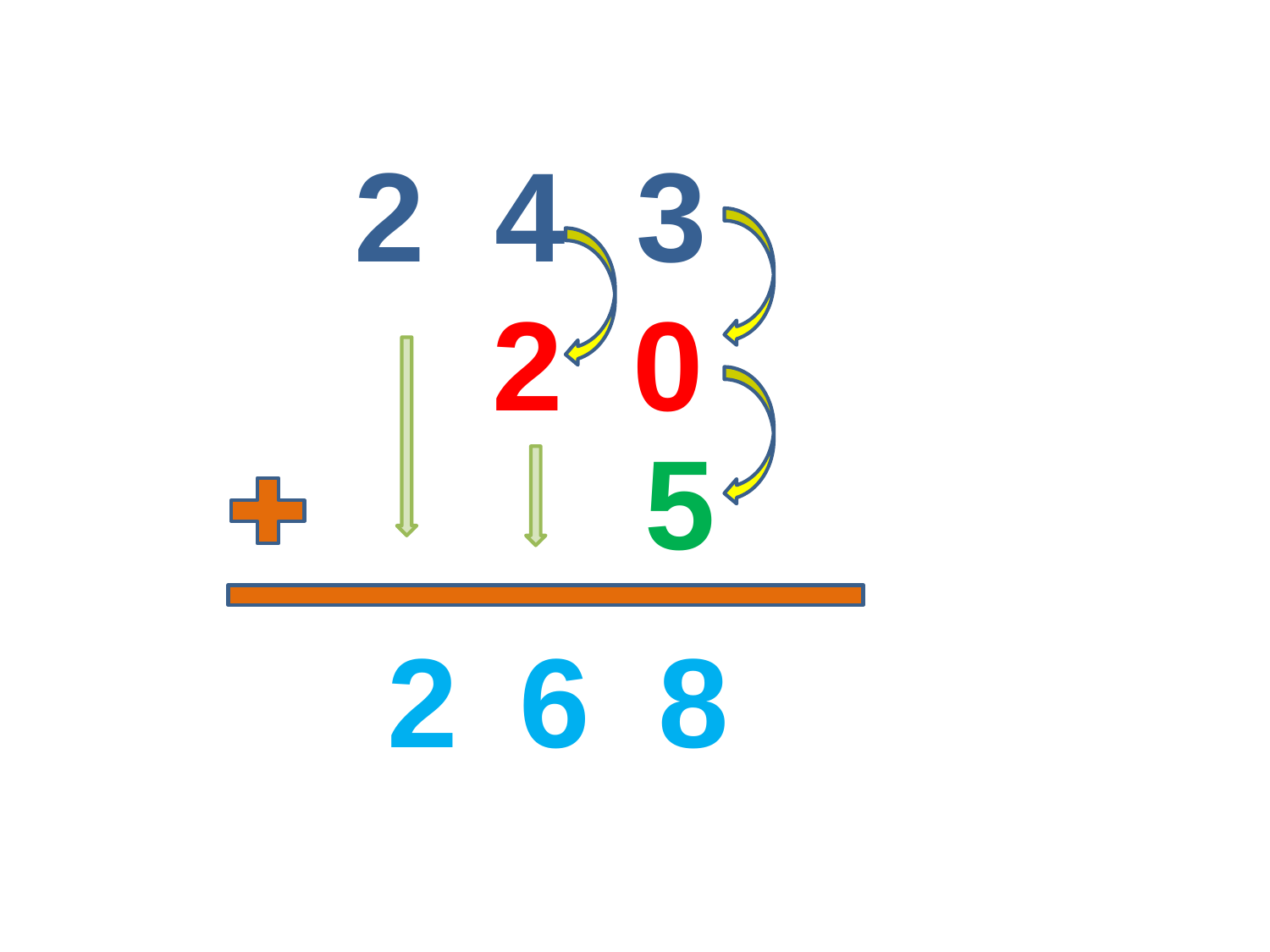

2  4  3

 2  0

5

2
6
8